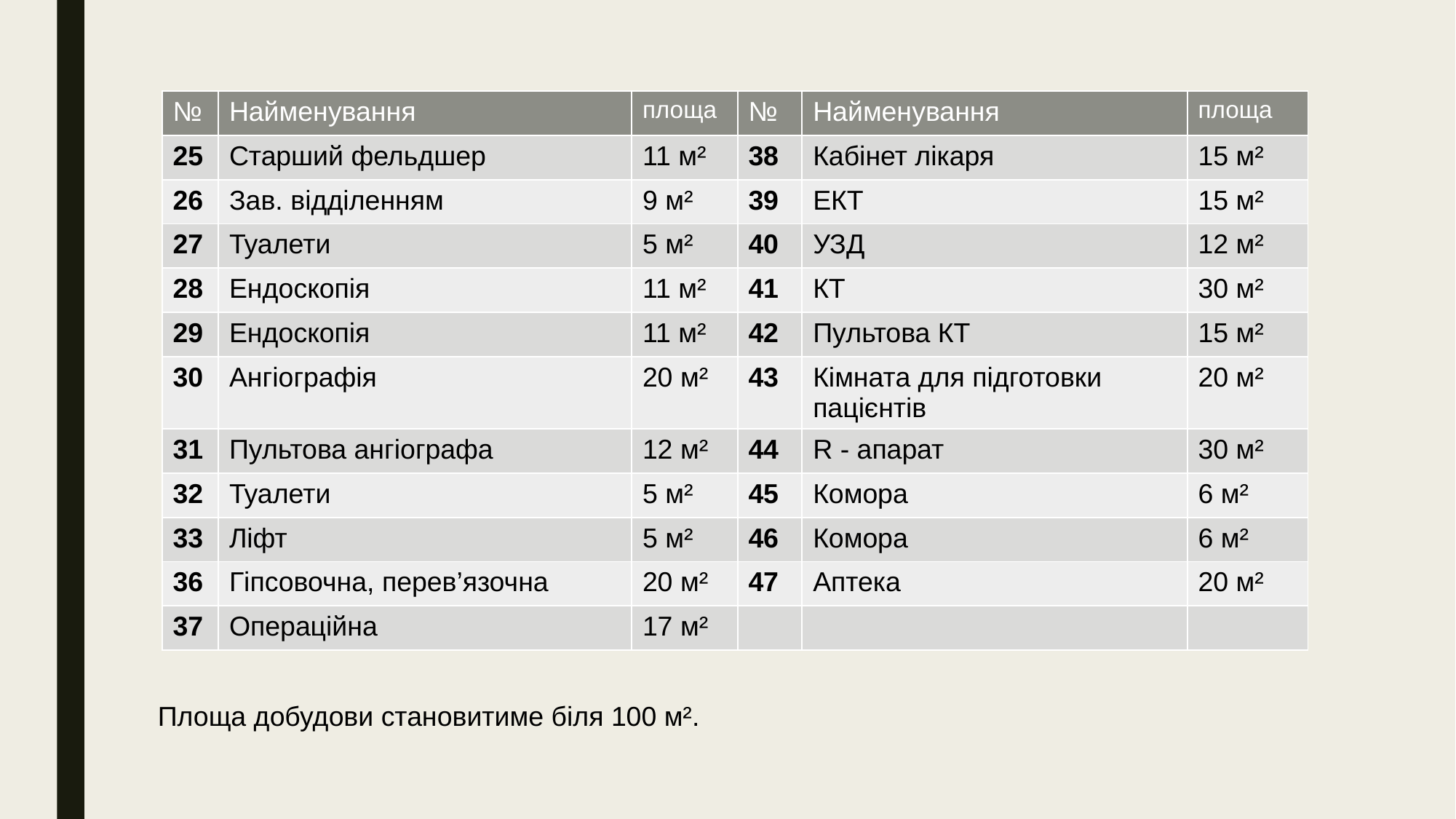

| № | Найменування | площа | № | Найменування | площа |
| --- | --- | --- | --- | --- | --- |
| 25 | Старший фельдшер | 11 м² | 38 | Кабінет лікаря | 15 м² |
| 26 | Зав. відділенням | 9 м² | 39 | ЕКТ | 15 м² |
| 27 | Туалети | 5 м² | 40 | УЗД | 12 м² |
| 28 | Ендоскопія | 11 м² | 41 | КТ | 30 м² |
| 29 | Ендоскопія | 11 м² | 42 | Пультова КТ | 15 м² |
| 30 | Ангіографія | 20 м² | 43 | Кімната для підготовки пацієнтів | 20 м² |
| 31 | Пультова ангіографа | 12 м² | 44 | R - апарат | 30 м² |
| 32 | Туалети | 5 м² | 45 | Комора | 6 м² |
| 33 | Ліфт | 5 м² | 46 | Комора | 6 м² |
| 36 | Гіпсовочна, перев’язочна | 20 м² | 47 | Аптека | 20 м² |
| 37 | Операційна | 17 м² |  |  |  |
Площа добудови становитиме біля 100 м².